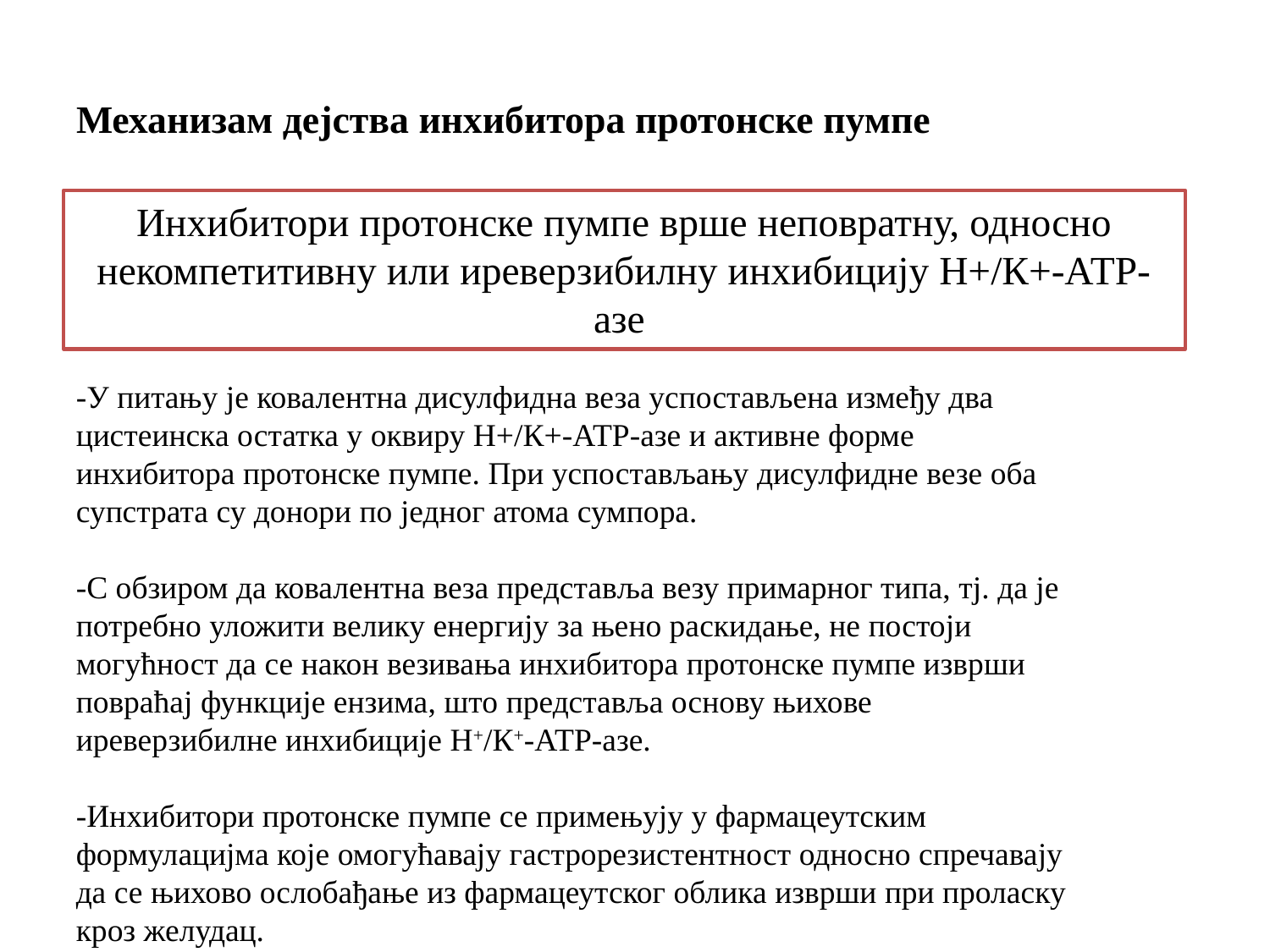

# Механизам дејства инхибитора протонске пумпе
Инхибитори протонске пумпе врше неповратну, односно некомпетитивну или иреверзибилну инхибицију Н+/К+-АТР-азе
-У питању је ковалентна дисулфидна веза успостављена између два цистеинска остатка у оквиру Н+/К+-АТР-азе и активне форме инхибитора протонске пумпе. При успостављању дисулфидне везе оба супстрата су донори по једног атома сумпора.

-С обзиром да ковалентна веза представља везу примарног типа, тј. да је потребно уложити велику енергију за њено раскидање, не постоји могућност да се након везивања инхибитора протонске пумпе изврши повраћај функције ензима, што представља основу њихове иреверзибилне инхибиције Н+/К+-АТР-азе.

-Инхибитори протонске пумпе се примењују у фармацеутским формулацијма које омогућавају гастрорезистентност односно спречавају да се њихово ослобађање из фармацеутског облика изврши при проласку кроз желудац.